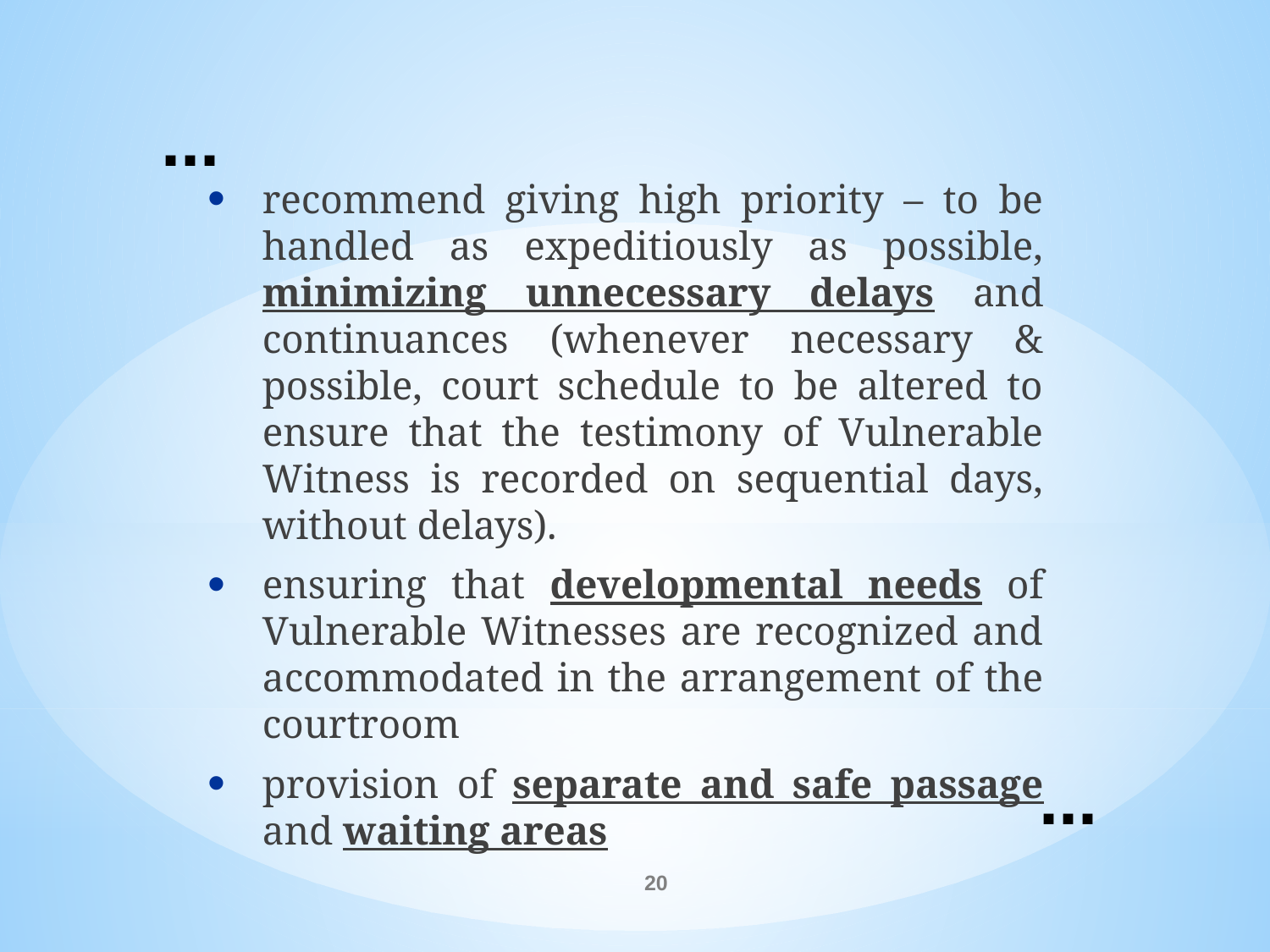

...

recommend giving high priority – to be handled as expeditiously as possible, minimizing unnecessary delays and continuances (whenever necessary & possible, court schedule to be altered to ensure that the testimony of Vulnerable Witness is recorded on sequential days, without delays).
ensuring that developmental needs of Vulnerable Witnesses are recognized and accommodated in the arrangement of the courtroom
provision of separate and safe passage and waiting areas

...
20